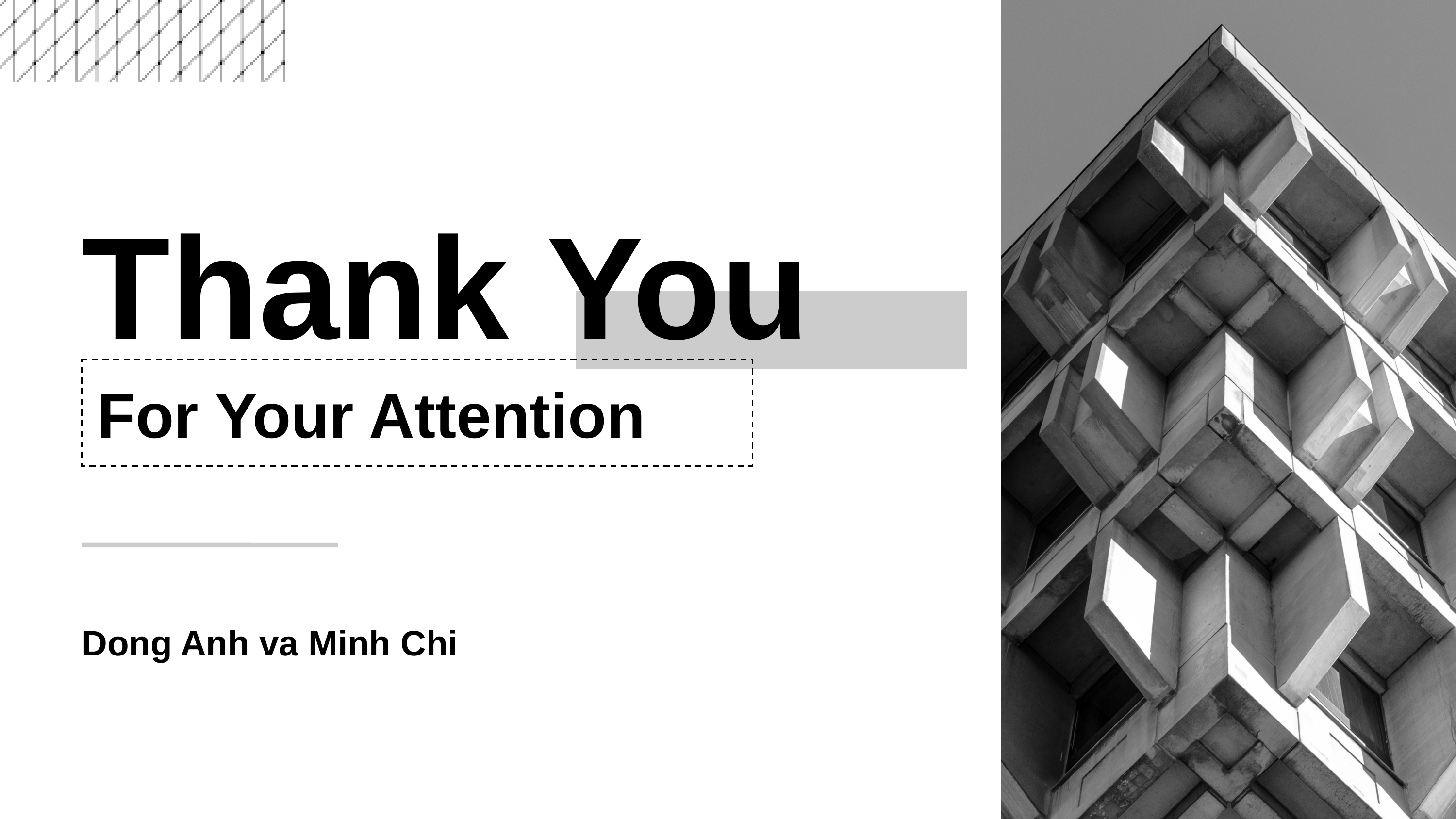

Thank You

For Your Attention

Dong Anh va Minh Chi